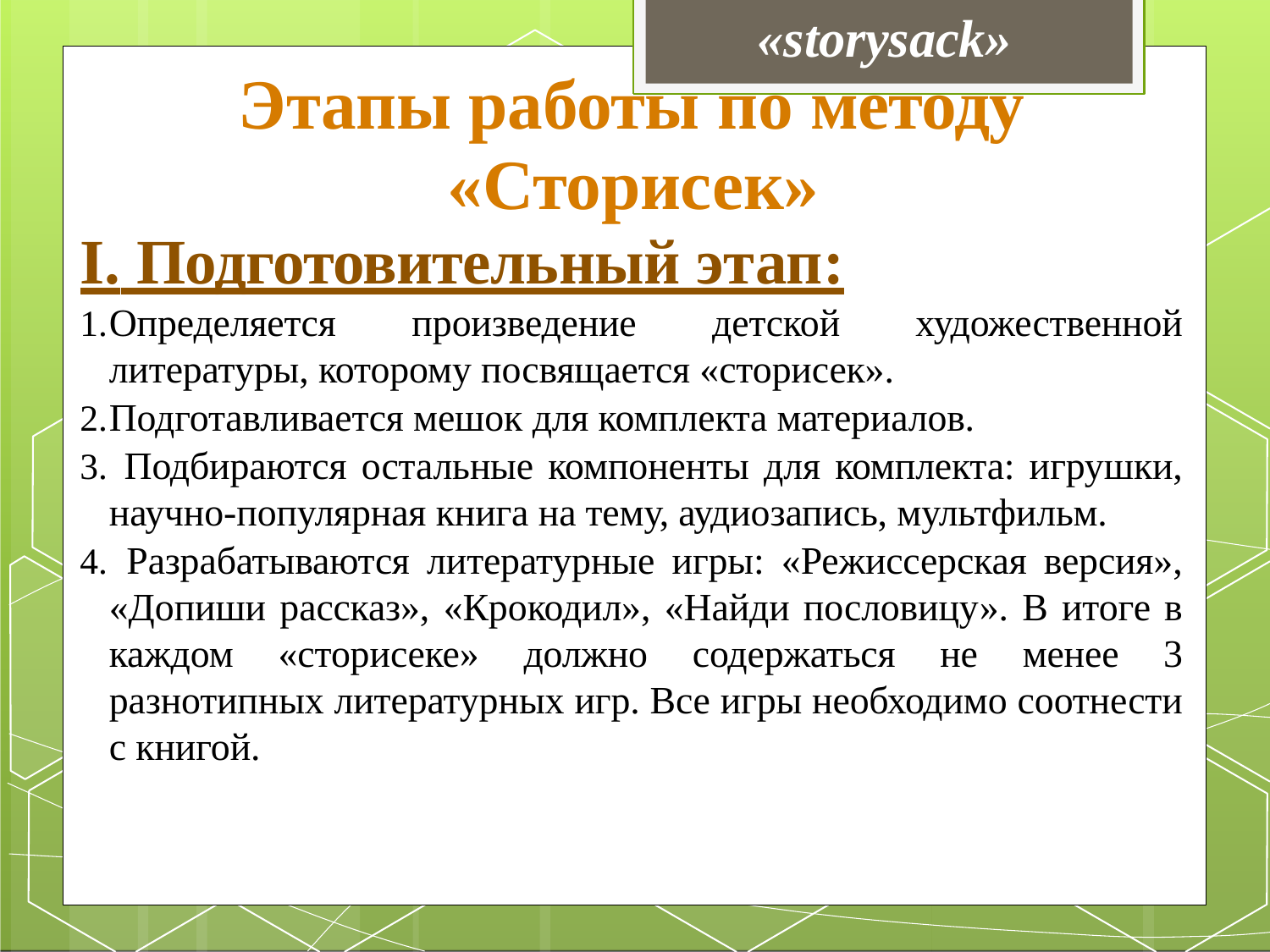

«storysack»
# Этапы работы по методу
«Сторисек»
I. Подготовительный этап:
Определяется произведение детской художественной литературы, которому посвящается «сторисек».
Подготавливается мешок для комплекта материалов.
 Подбираются остальные компоненты для комплекта: игрушки, научно-популярная книга на тему, аудиозапись, мультфильм.
 Разрабатываются литературные игры: «Режиссерская версия», «Допиши рассказ», «Крокодил», «Найди пословицу». В итоге в каждом «сторисеке» должно содержаться не менее 3 разнотипных литературных игр. Все игры необходимо соотнести с книгой.